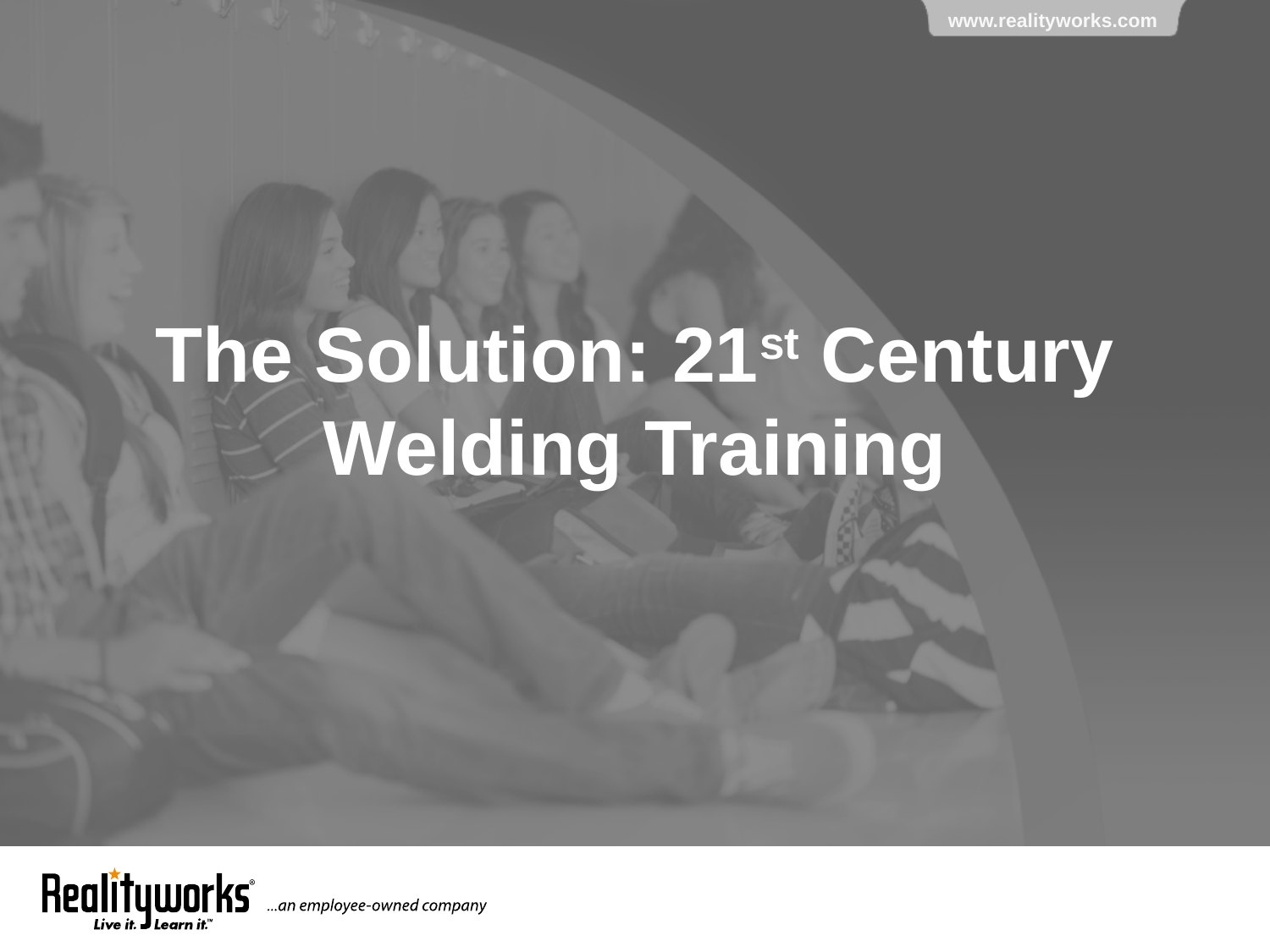

# The Solution: 21st Century Welding Training